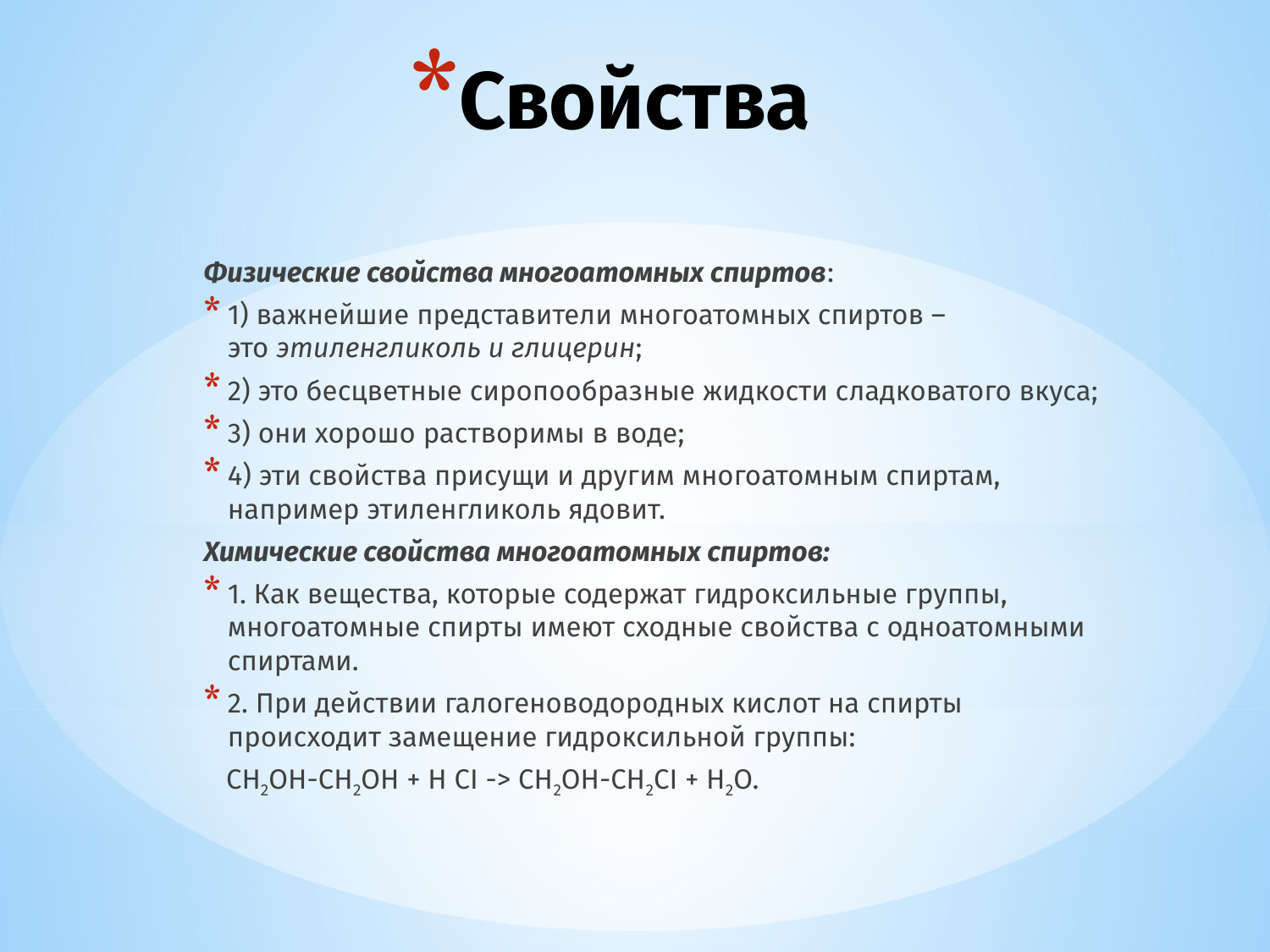

# Свойства
Физические свойства многоатомных спиртов:
1) важнейшие представители многоатомных спиртов – это этиленгликоль и глицерин;
2) это бесцветные сиропообразные жидкости сладковатого вкуса;
3) они хорошо растворимы в воде;
4) эти свойства присущи и другим многоатомным спиртам, например этиленгликоль ядовит.
Химические свойства многоатомных спиртов:
1. Как вещества, которые содержат гидроксильные группы, многоатомные спирты имеют сходные свойства с одноатомными спиртами.
2. При действии галогеноводородных кислот на спирты происходит замещение гидроксильной группы:
   СН2ОН-СН2ОН + Н СI -> СН2ОН-СН2СI + Н2О.